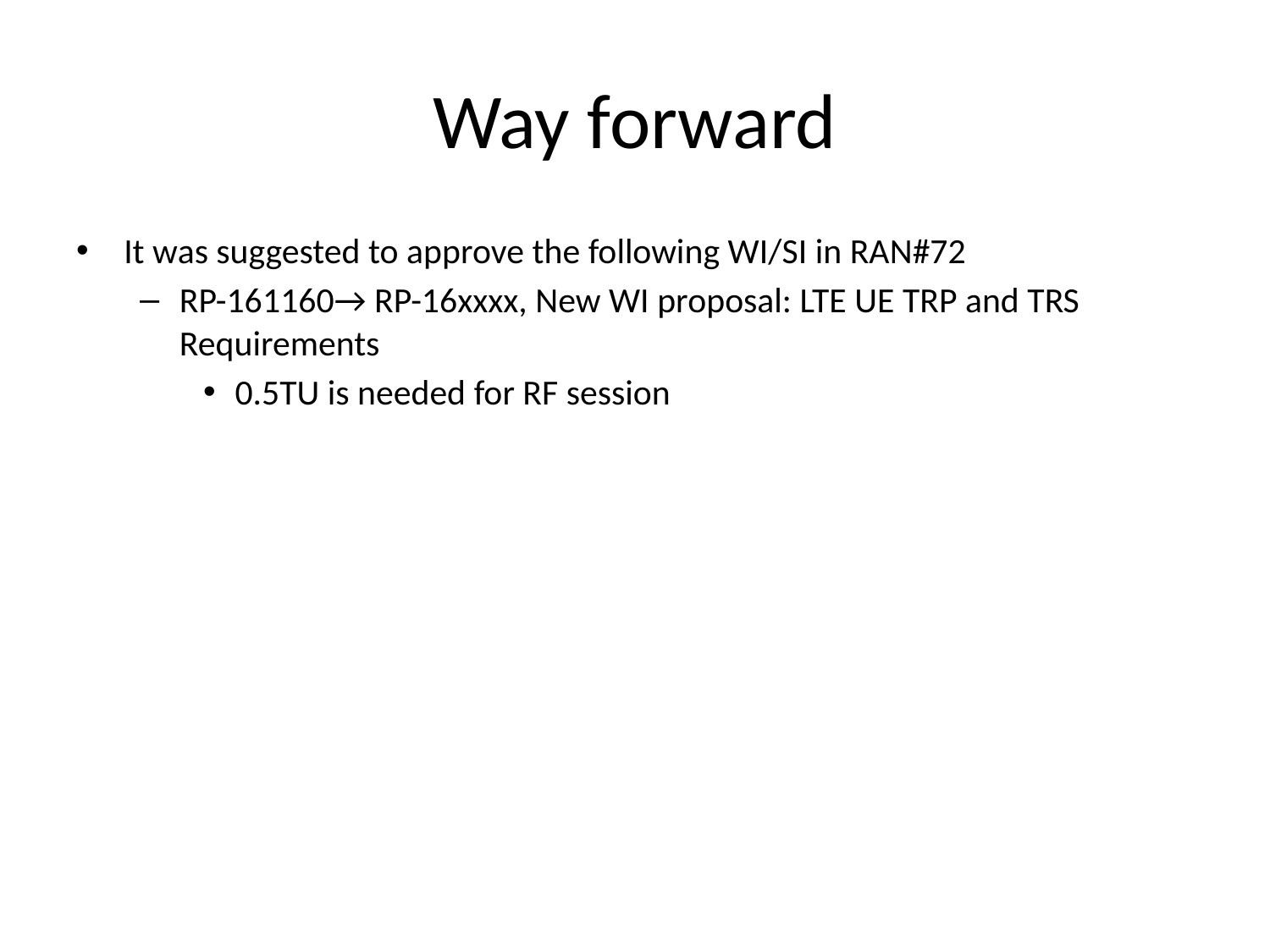

# Way forward
It was suggested to approve the following WI/SI in RAN#72
RP-161160→ RP-16xxxx, New WI proposal: LTE UE TRP and TRS Requirements
0.5TU is needed for RF session